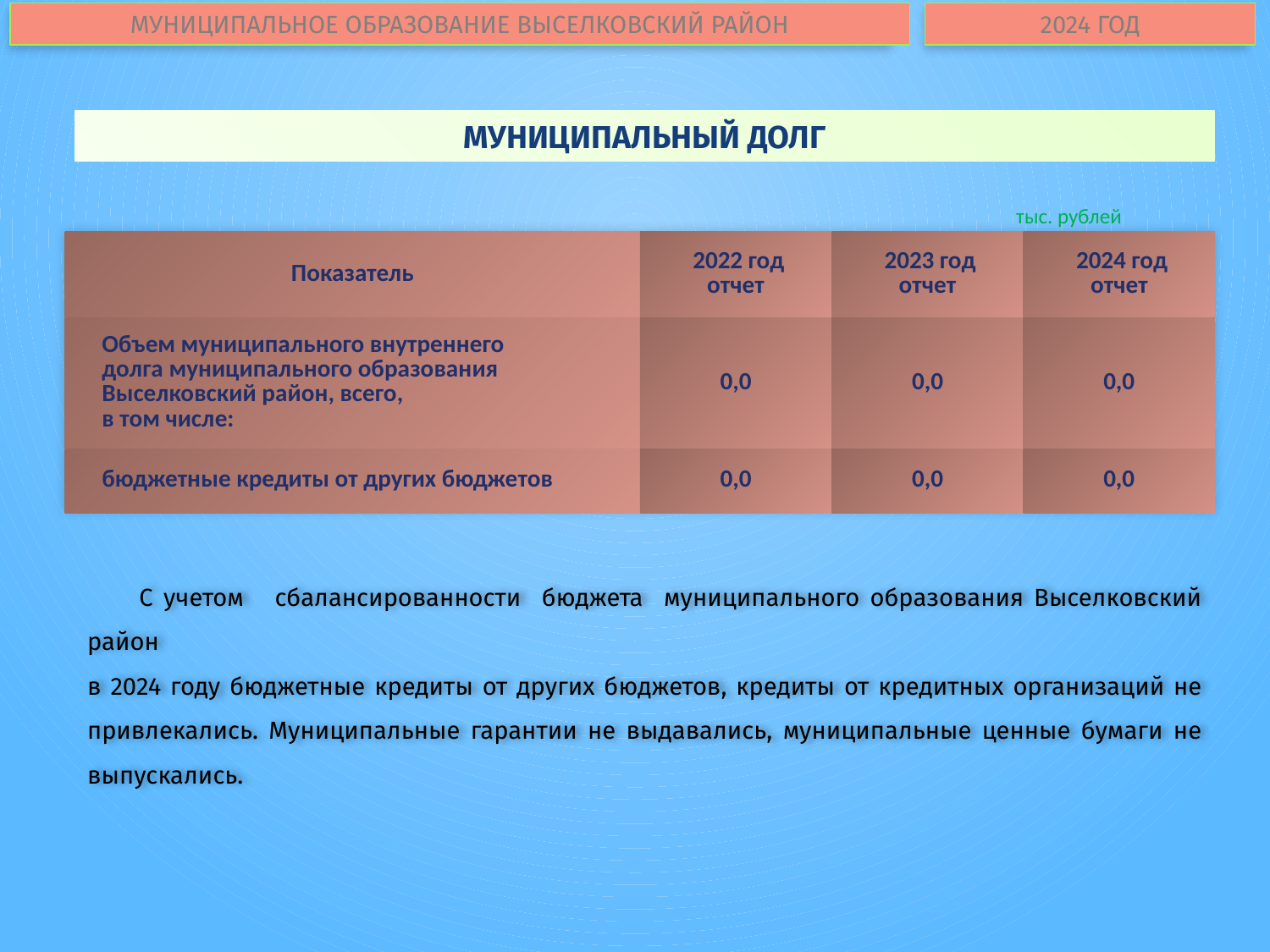

МУНИЦИПАЛЬНОЕ ОБРАЗОВАНИЕ ВЫСЕЛКОВСКИЙ РАЙОН
2024 ГОД
МУНИЦИПАЛЬНЫЙ ДОЛГ
тыс. рублей
| Показатель | 2022 год отчет | 2023 год отчет | 2024 год отчет |
| --- | --- | --- | --- |
| Объем муниципального внутреннего долга муниципального образования Выселковский район, всего, в том числе: | 0,0 | 0,0 | 0,0 |
| бюджетные кредиты от других бюджетов | 0,0 | 0,0 | 0,0 |
     С учетом   сбалансированности  бюджета  муниципального образования Выселковский район
в 2024 году бюджетные кредиты от других бюджетов, кредиты от кредитных организаций не привлекались. Муниципальные гарантии не выдавались, муниципальные ценные бумаги не выпускались.